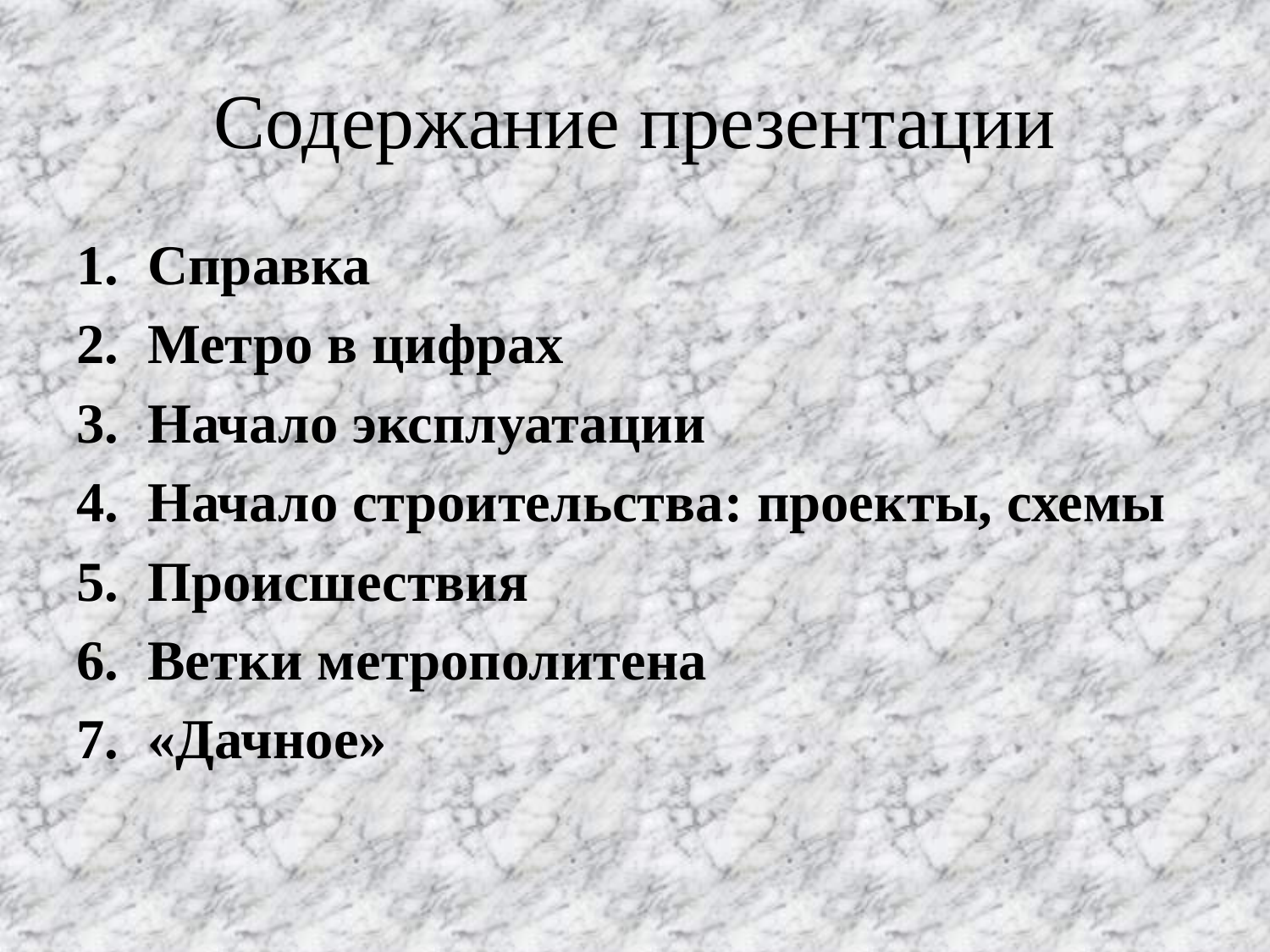

# Содержание презентации
Справка
Метро в цифрах
Начало эксплуатации
Начало строительства: проекты, схемы
Происшествия
Ветки метрополитена
«Дачное»